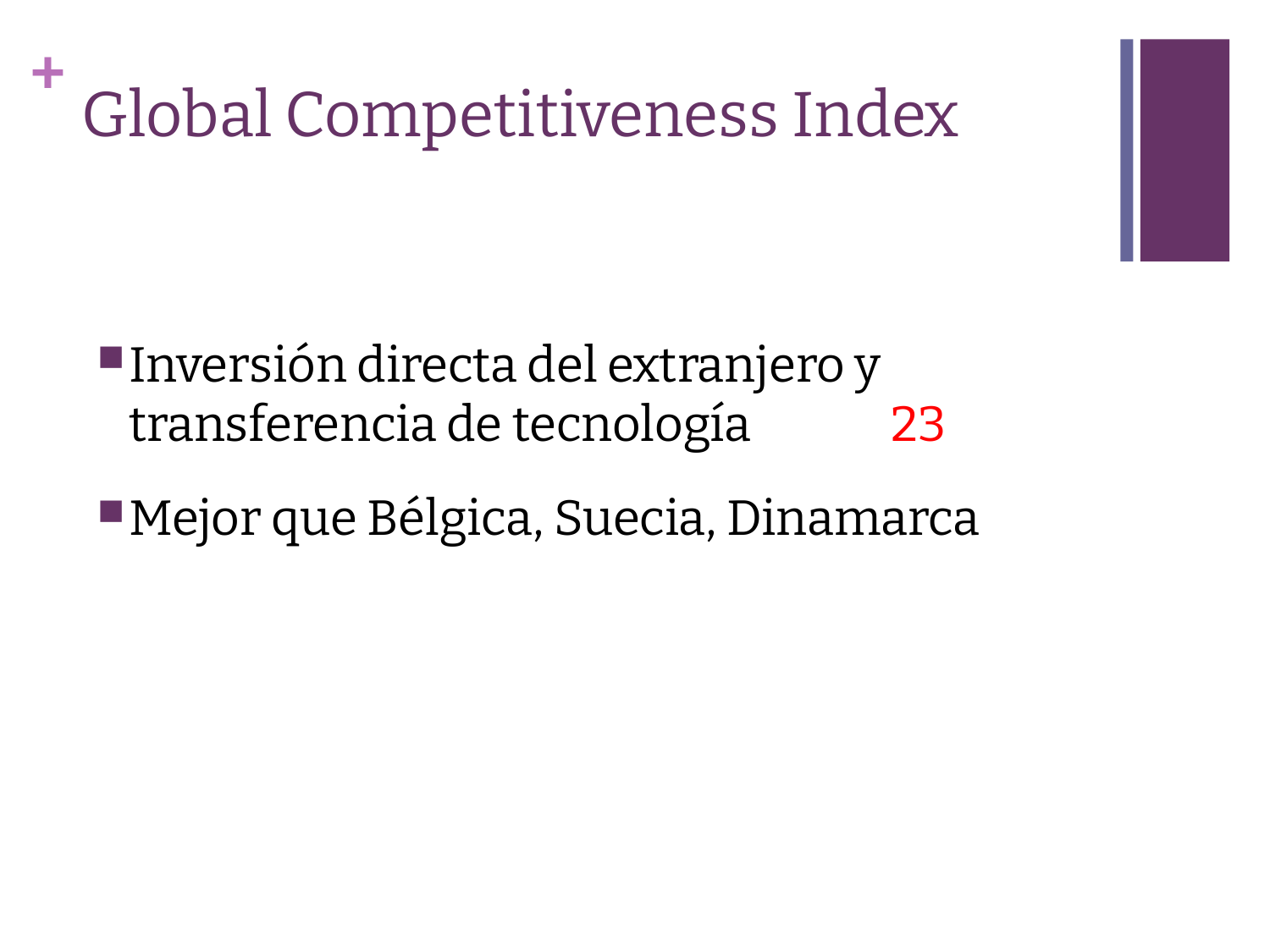

# Global Competitiveness Index
Inversión directa del extranjero y transferencia de tecnología		23
Mejor que Bélgica, Suecia, Dinamarca